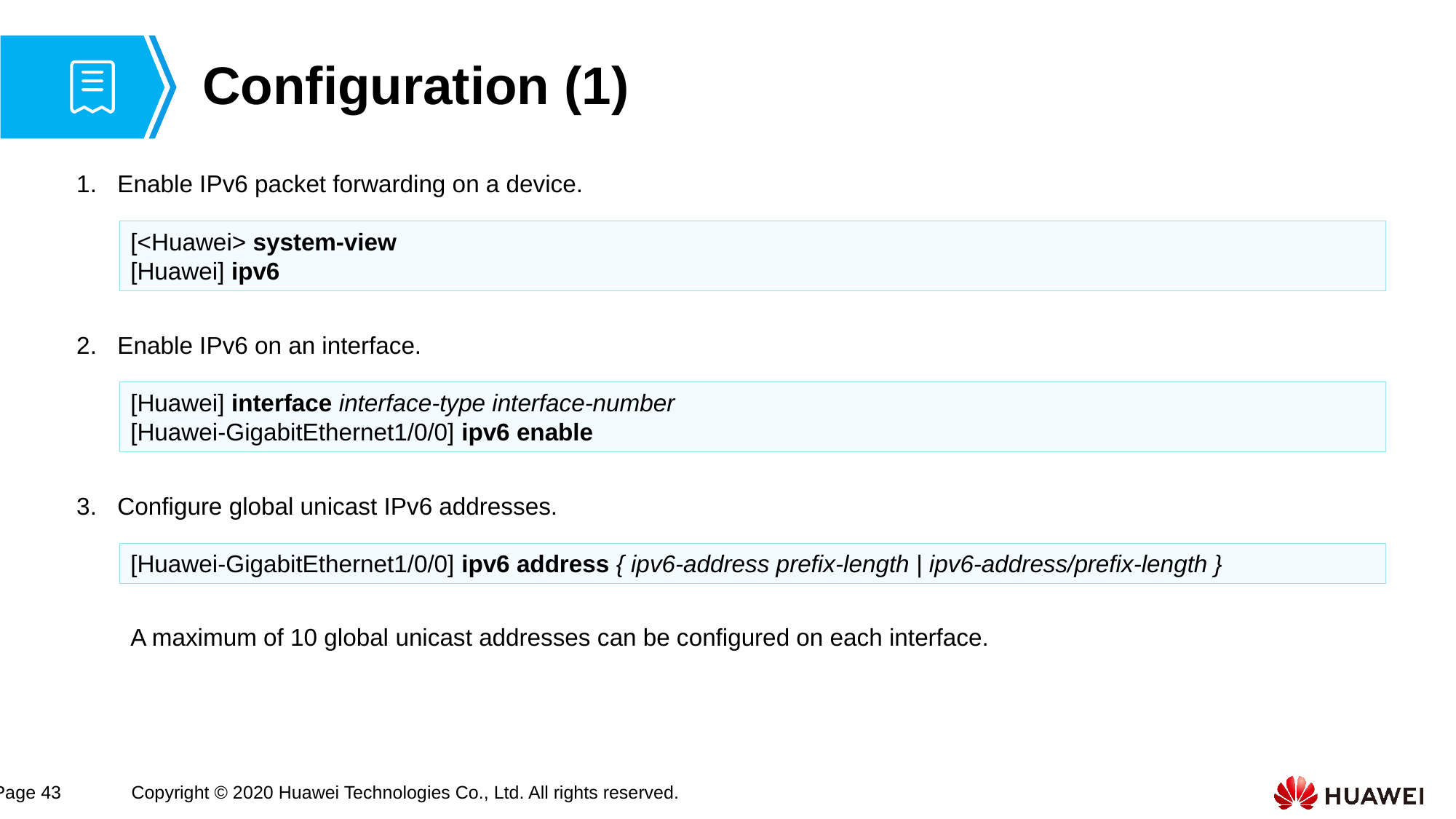

# Configuration (1)
Enable IPv6 packet forwarding on a device.
[<Huawei> system-view
[Huawei] ipv6
Enable IPv6 on an interface.
[Huawei] interface interface-type interface-number
[Huawei-GigabitEthernet1/0/0] ipv6 enable
Configure global unicast IPv6 addresses.
[Huawei-GigabitEthernet1/0/0] ipv6 address { ipv6-address prefix-length | ipv6-address/prefix-length }
A maximum of 10 global unicast addresses can be configured on each interface.